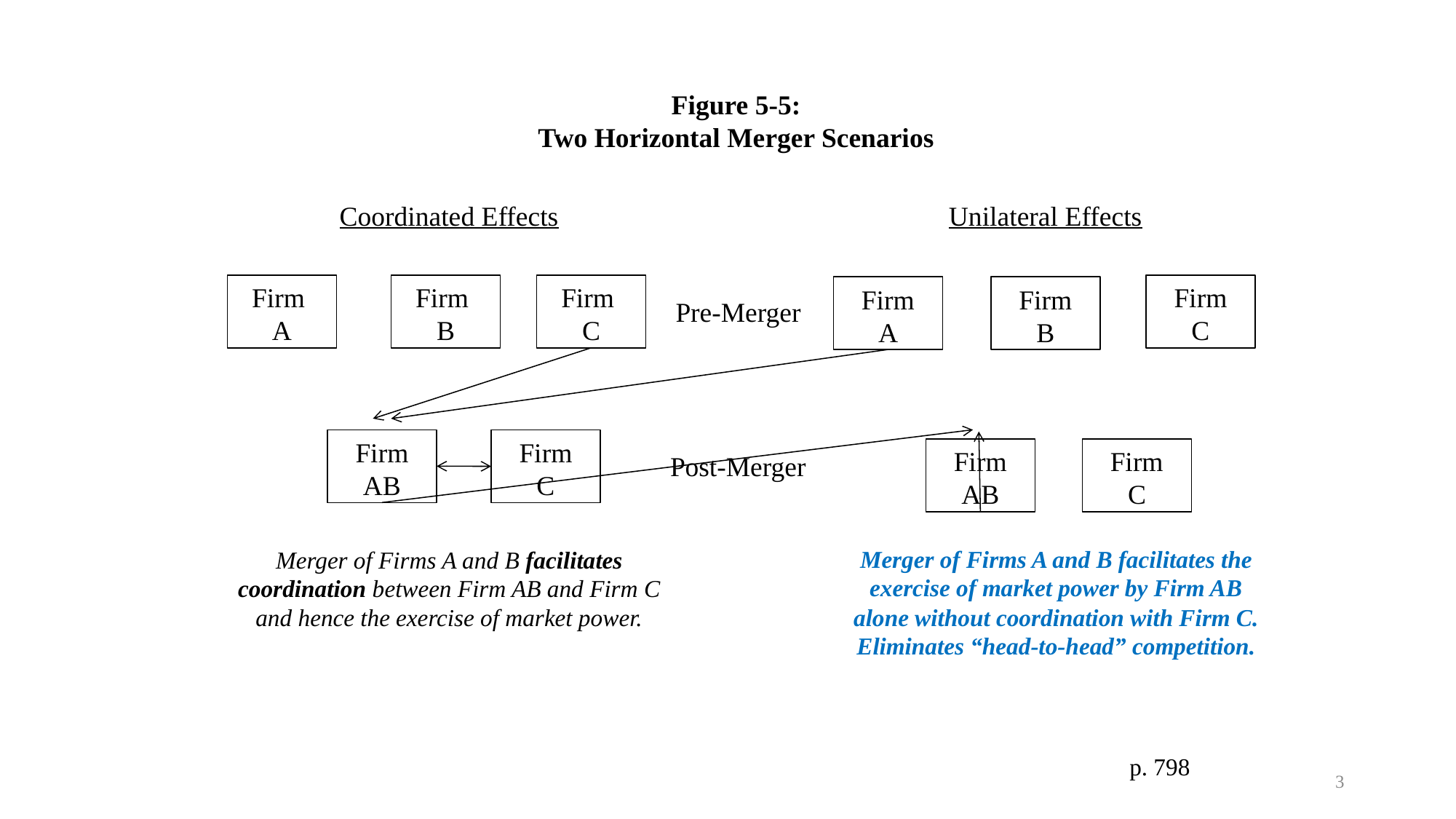

Figure 5-5:
Two Horizontal Merger Scenarios
Coordinated Effects
Unilateral Effects
Firm
A
Firm
B
Firm
C
Firm
C
Firm
A
Firm
B
Pre-Merger
Firm
AB
Firm
C
Firm
AB
Firm
C
Post-Merger
Merger of Firms A and B facilitates the exercise of market power by Firm AB alone without coordination with Firm C.
Eliminates “head-to-head” competition.
Merger of Firms A and B facilitates coordination between Firm AB and Firm C and hence the exercise of market power.
p. 798
3